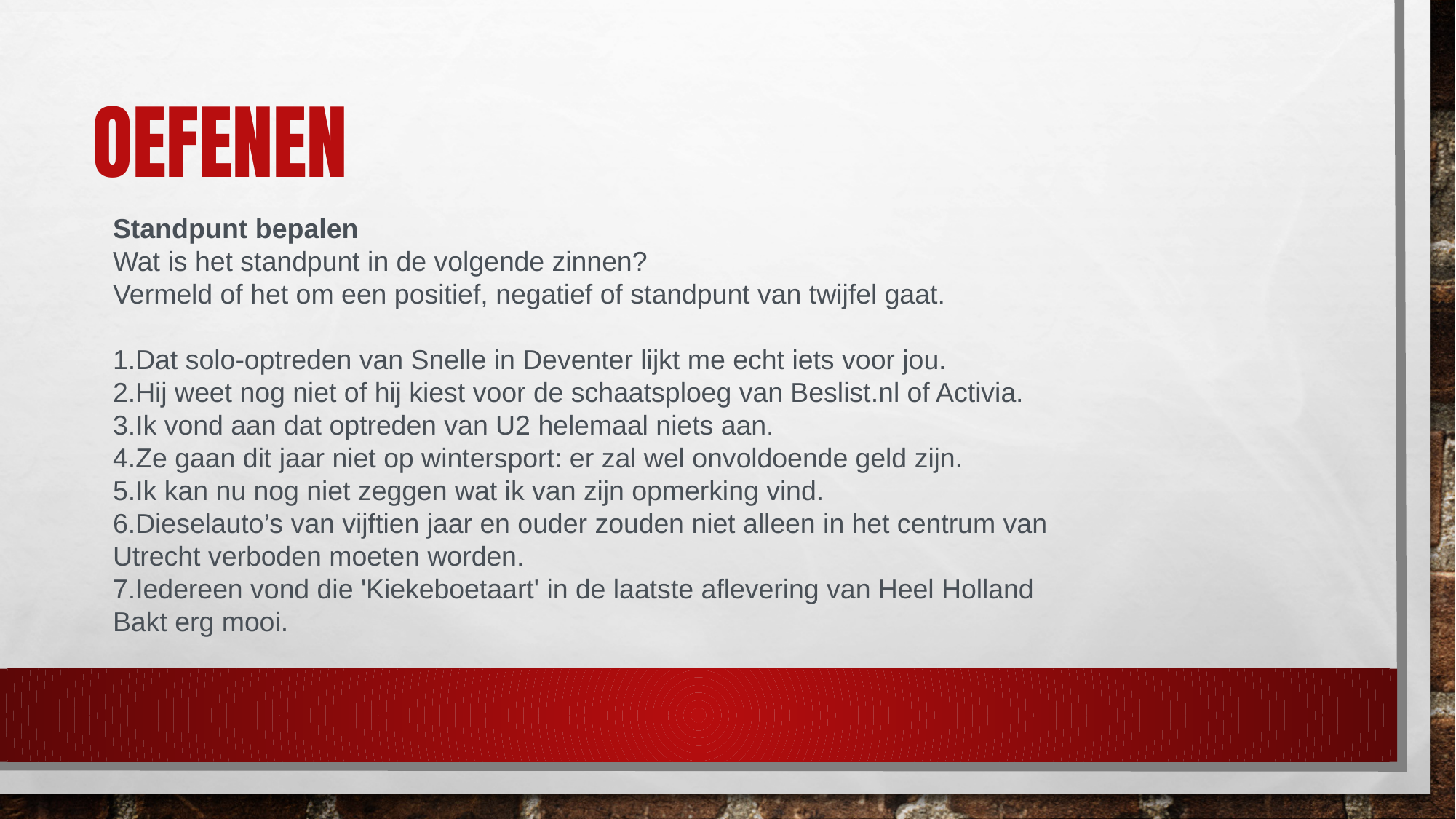

# oefenen
Standpunt bepalen
Wat is het standpunt in de volgende zinnen?
Vermeld of het om een positief, negatief of standpunt van twijfel gaat.

Dat solo-optreden van Snelle in Deventer lijkt me echt iets voor jou.
Hij weet nog niet of hij kiest voor de schaatsploeg van Beslist.nl of Activia.
Ik vond aan dat optreden van U2 helemaal niets aan.
Ze gaan dit jaar niet op wintersport: er zal wel onvoldoende geld zijn.
Ik kan nu nog niet zeggen wat ik van zijn opmerking vind.
Dieselauto’s van vijftien jaar en ouder zouden niet alleen in het centrum van Utrecht verboden moeten worden.
Iedereen vond die 'Kiekeboetaart' in de laatste aflevering van Heel Holland Bakt erg mooi.